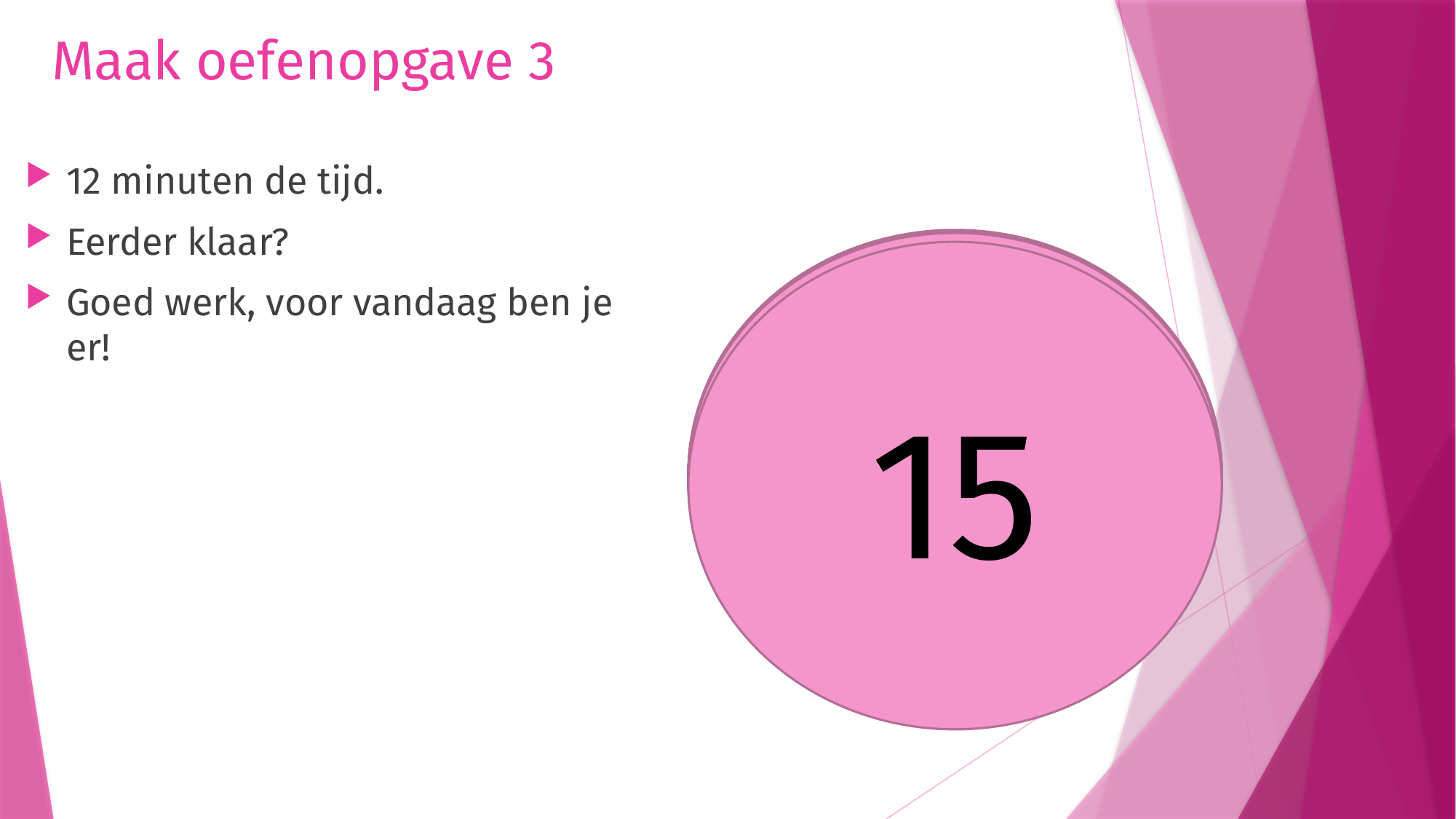

# Maak oefenopgave 3
12 minuten de tijd.
Eerder klaar?
Goed werk, voor vandaag ben je er!
10
11
9
8
14
5
6
7
4
3
1
2
13
12
15